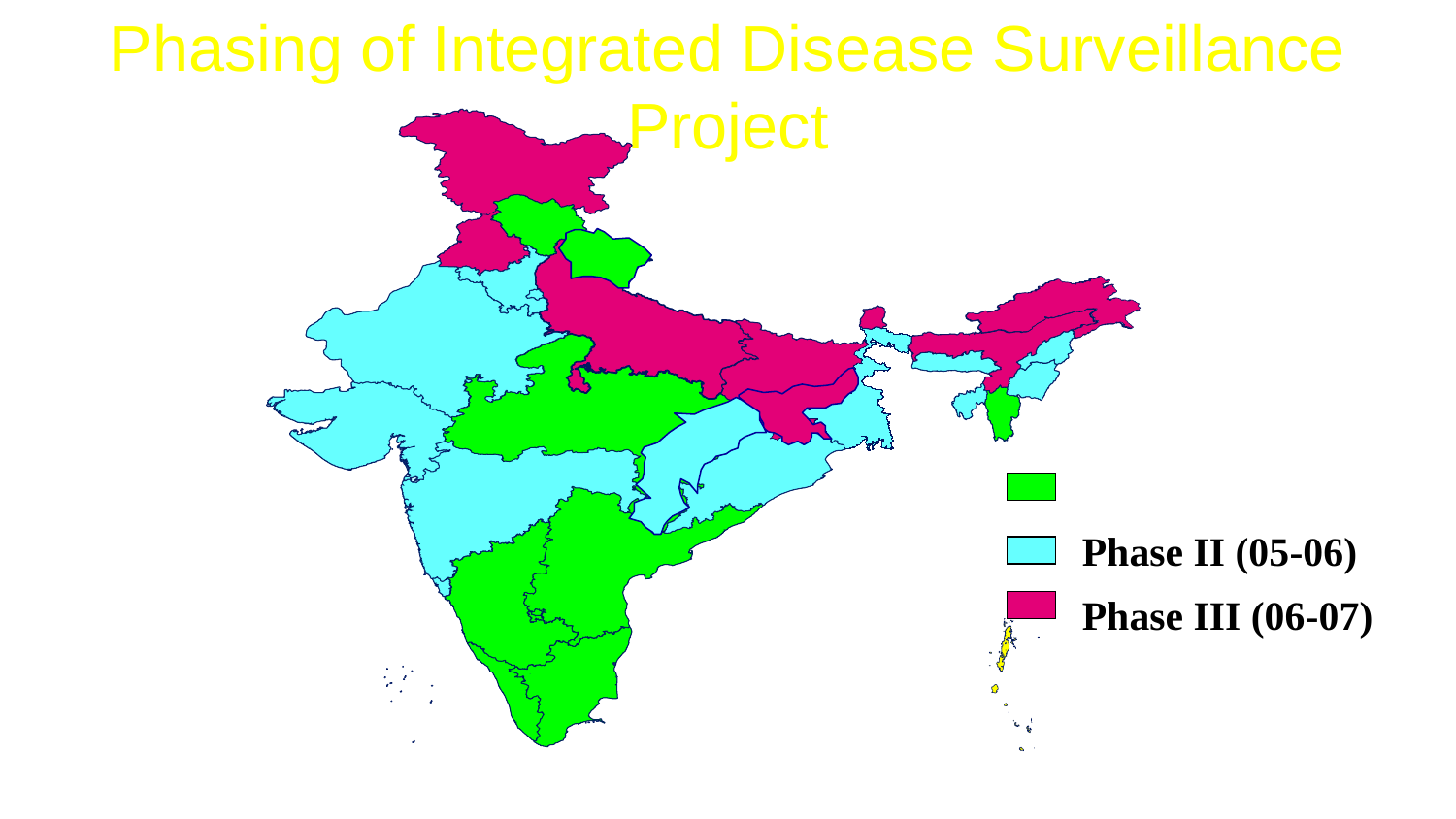

Phasing of Integrated Disease Surveillance Project

Phase-I (04-05)

Phase II (05-06)

Phase III (06-07)